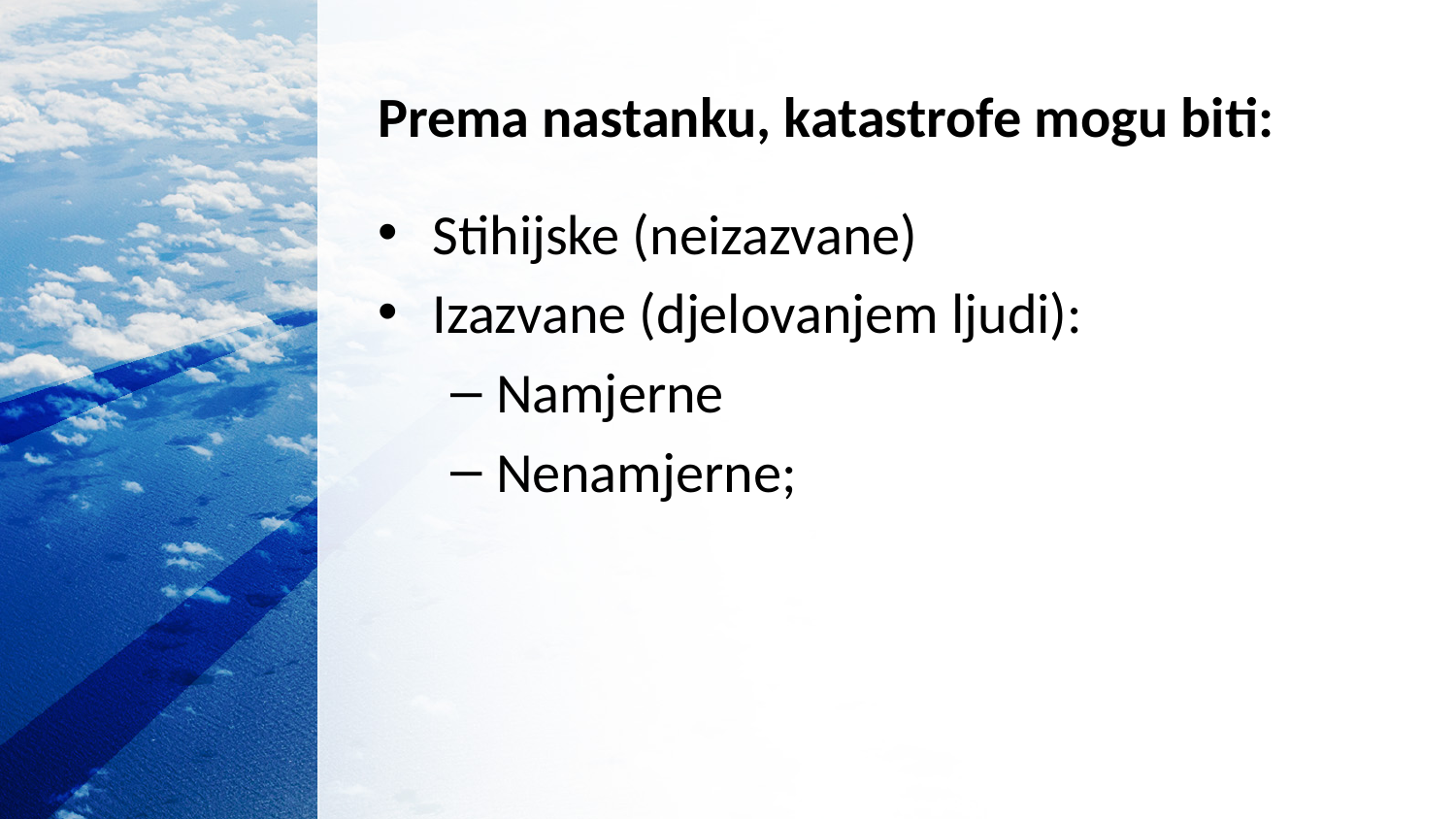

# Prema nastanku, katastrofe mogu biti:
Stihijske (neizazvane)
Izazvane (djelovanjem ljudi):
Namjerne
Nenamjerne;